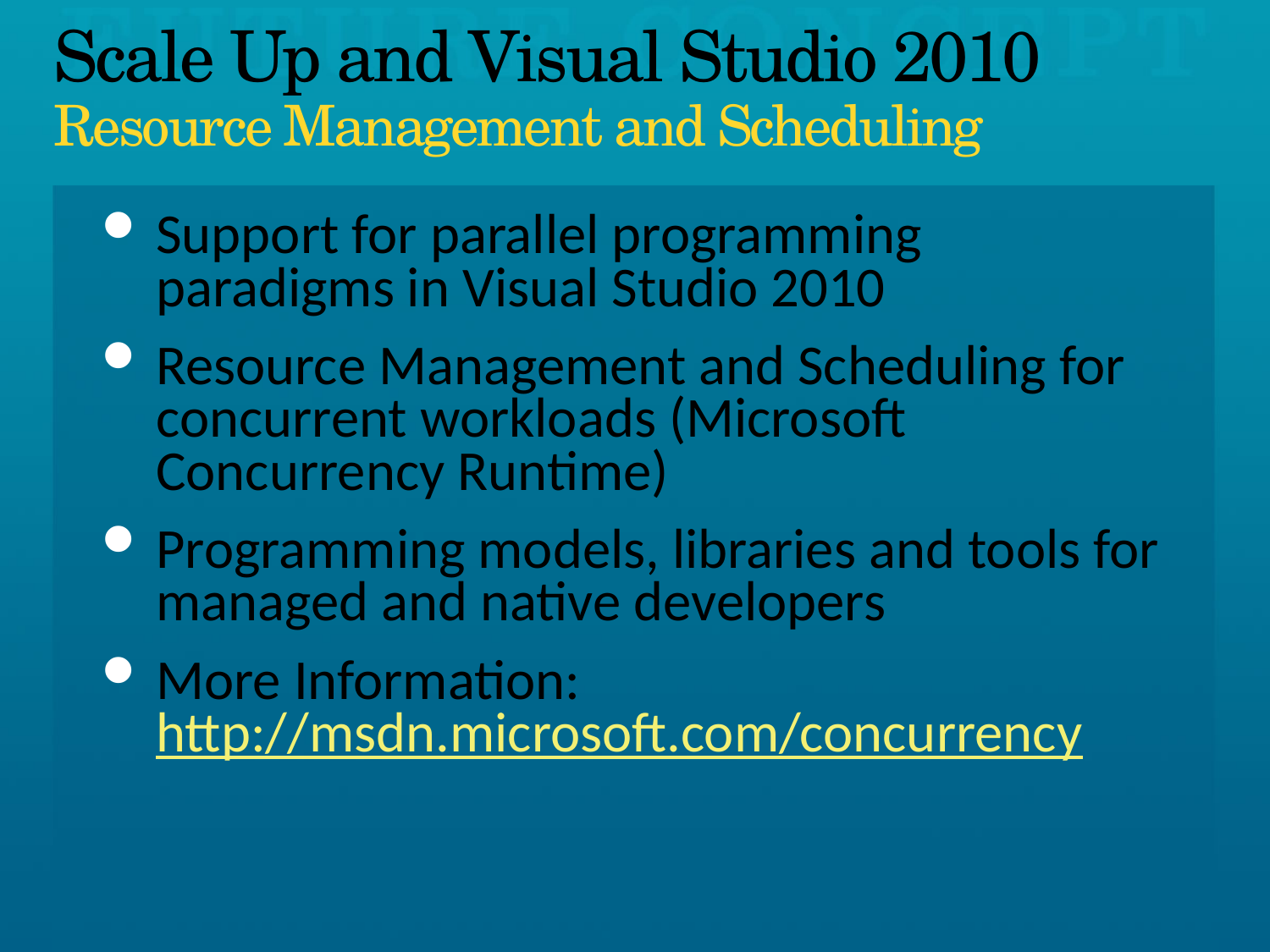

# Scale Up and Visual Studio 2010 Resource Management and Scheduling
Support for parallel programming paradigms in Visual Studio 2010
Resource Management and Scheduling for concurrent workloads (Microsoft Concurrency Runtime)
Programming models, libraries and tools for managed and native developers
More Information: http://msdn.microsoft.com/concurrency